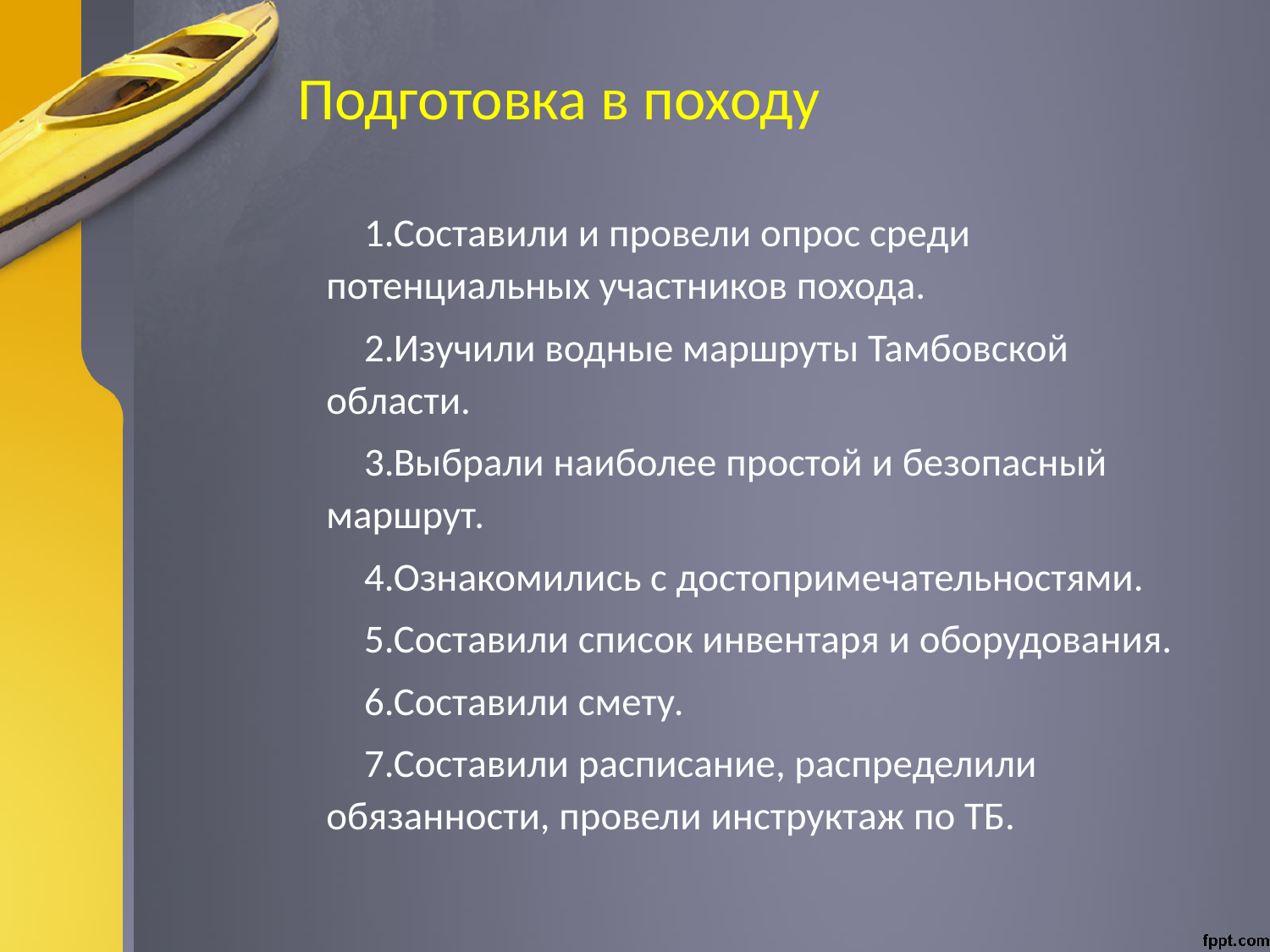

Подготовка в походу
# Составили и провели опрос среди потенциальных участников похода.
Изучили водные маршруты Тамбовской области.
Выбрали наиболее простой и безопасный маршрут.
Ознакомились с достопримечательностями.
Составили список инвентаря и оборудования.
Составили смету.
Составили расписание, распределили обязанности, провели инструктаж по ТБ.